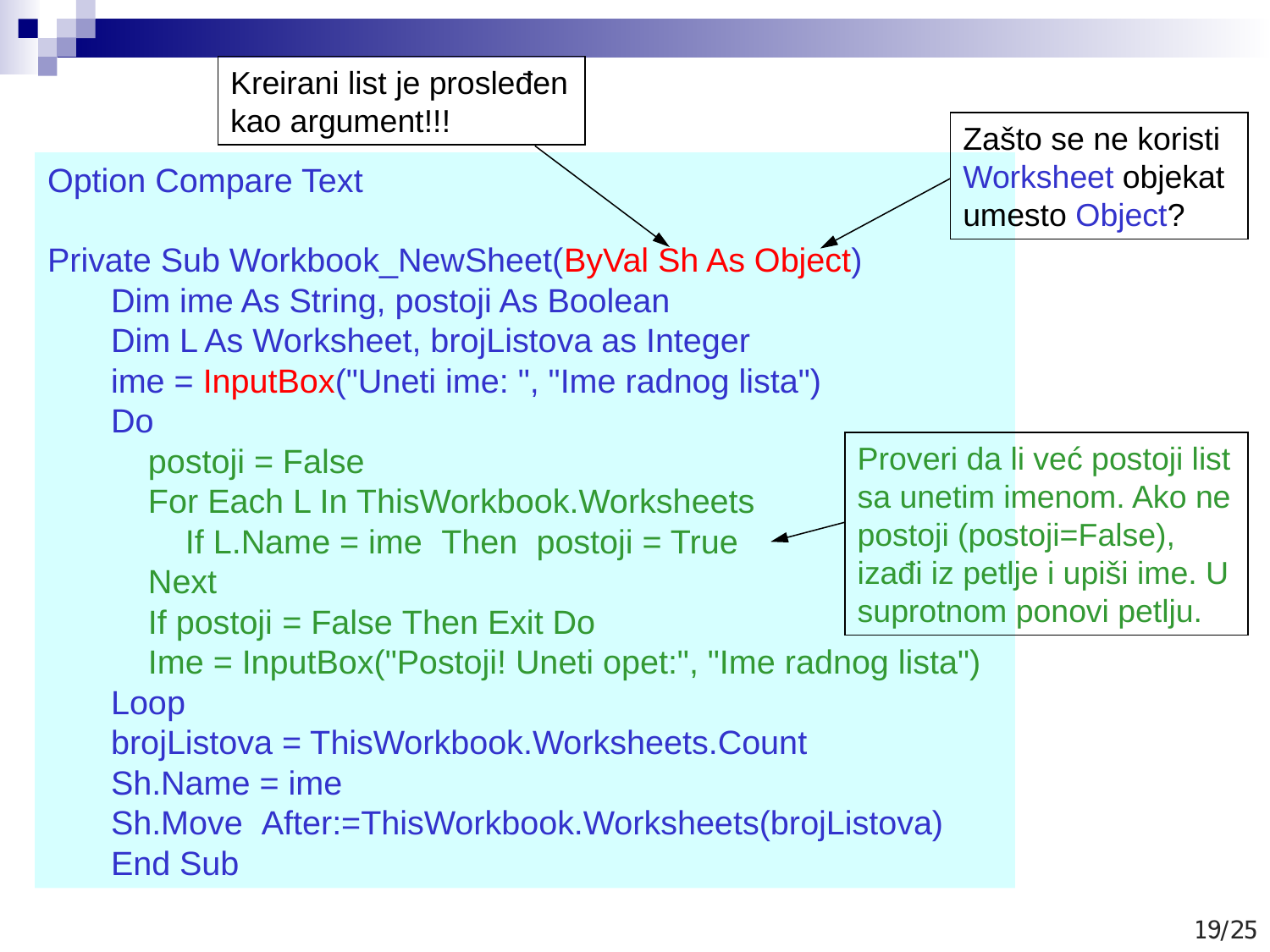

Kreirani list je prosleđen kao argument!!!
Zašto se ne koristi Worksheet objekat umesto Object?

Option Compare Text

Private Sub Workbook_NewSheet(ByVal Sh As Object)
Dim ime As String, postoji As Boolean
Dim L As Worksheet, brojListova as Integer
ime = InputBox("Uneti ime: ", "Ime radnog lista")
Do
    postoji = False
    For Each L In ThisWorkbook.Worksheets
        If L.Name = ime  Then  postoji = True
    Next
    If postoji = False Then Exit Do
    Ime = InputBox("Postoji! Uneti opet:", "Ime radnog lista")
Loop
brojListova = ThisWorkbook.Worksheets.Count
Sh.Name = ime
Sh.Move  After:=ThisWorkbook.Worksheets(brojListova)
End Sub

Proveri da li već postoji list sa unetim imenom. Ako ne postoji (postoji=False), izađi iz petlje i upiši ime. U suprotnom ponovi petlju.

19/25